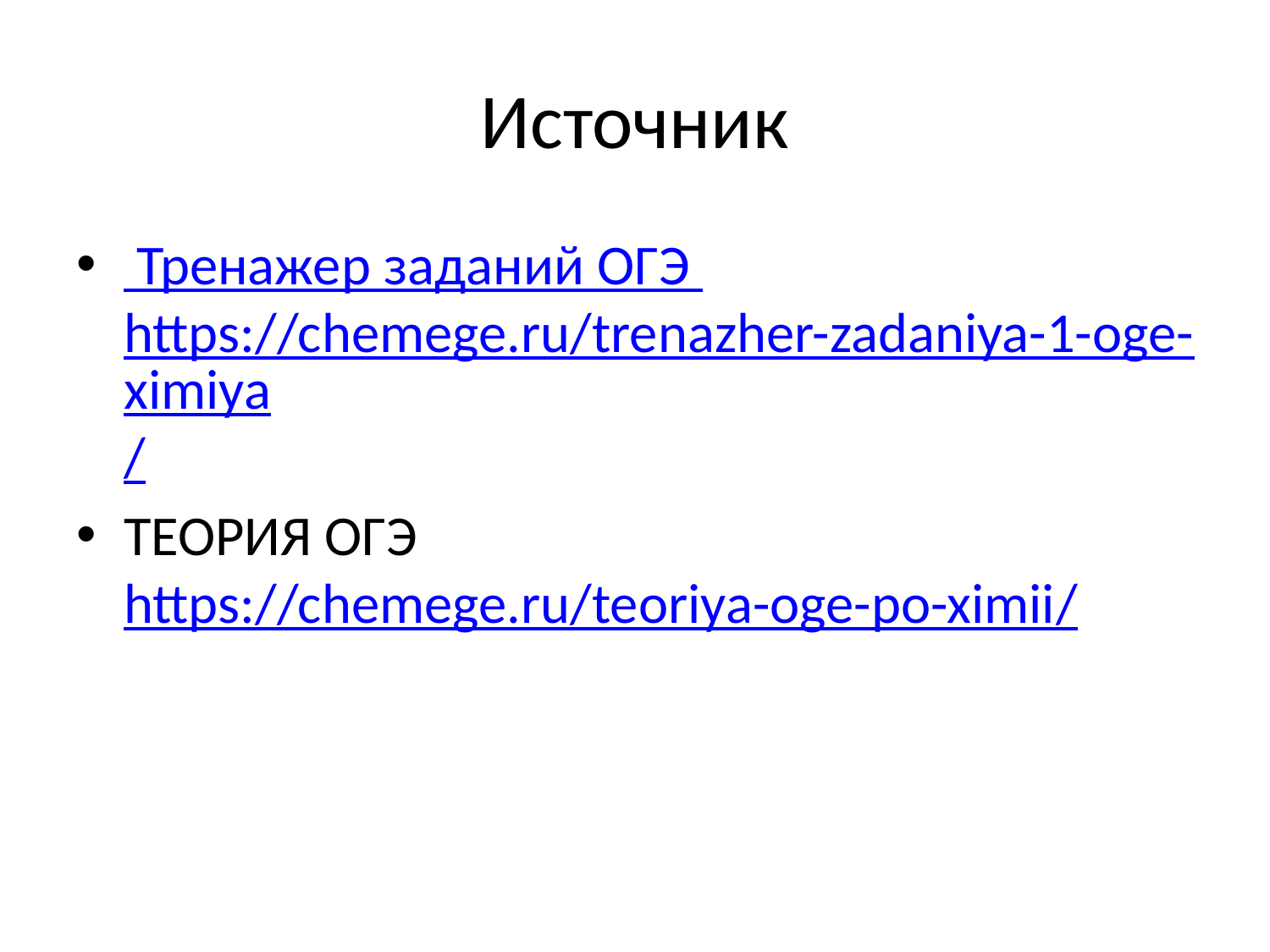

# Источник
 Тренажер заданий ОГЭ https://chemege.ru/trenazher-zadaniya-1-oge-ximiya/
ТЕОРИЯ ОГЭ https://chemege.ru/teoriya-oge-po-ximii/